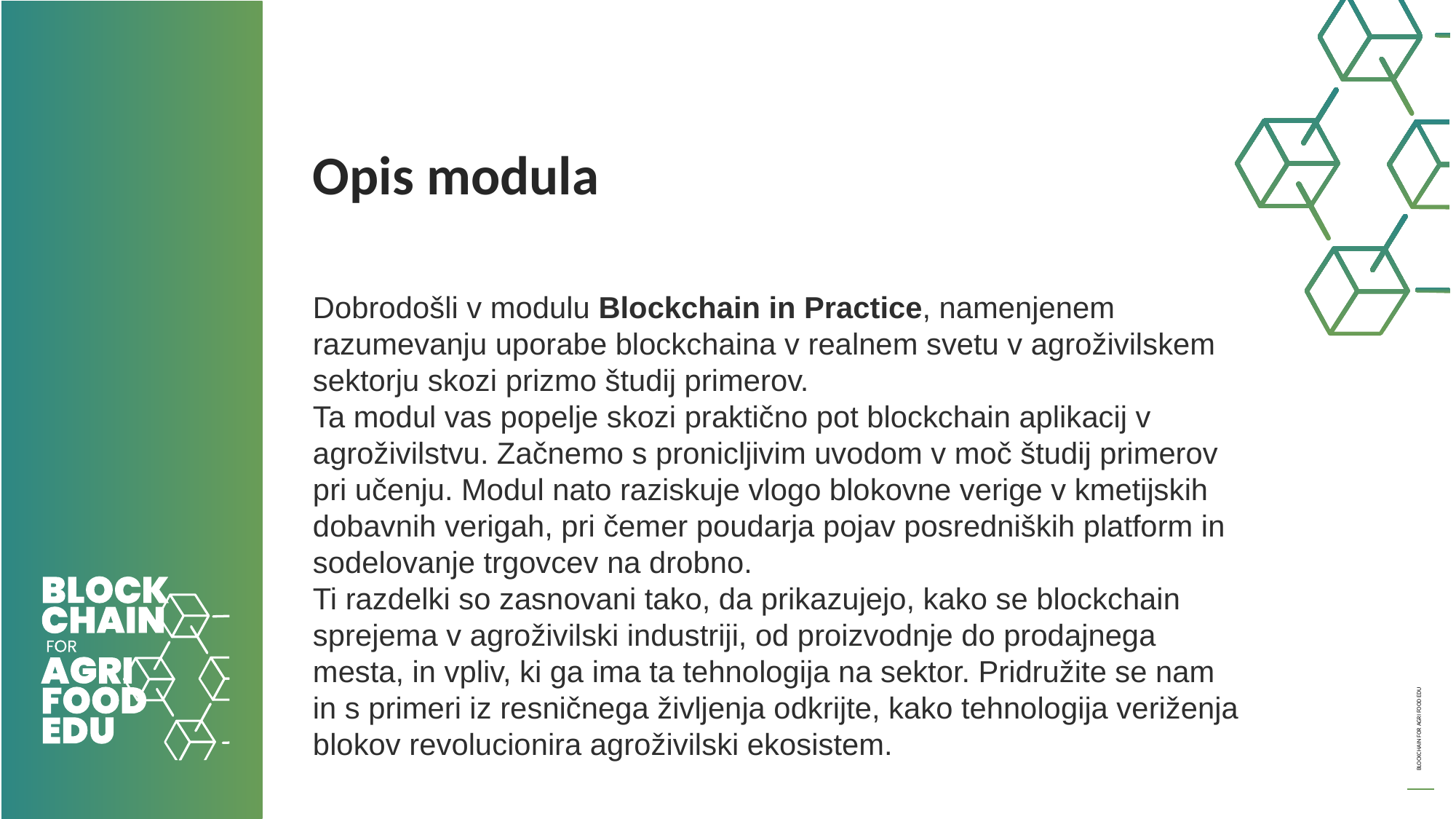

Opis modula
Dobrodošli v modulu Blockchain in Practice, namenjenem razumevanju uporabe blockchaina v realnem svetu v agroživilskem sektorju skozi prizmo študij primerov.
Ta modul vas popelje skozi praktično pot blockchain aplikacij v agroživilstvu. Začnemo s pronicljivim uvodom v moč študij primerov pri učenju. Modul nato raziskuje vlogo blokovne verige v kmetijskih dobavnih verigah, pri čemer poudarja pojav posredniških platform in sodelovanje trgovcev na drobno.
Ti razdelki so zasnovani tako, da prikazujejo, kako se blockchain sprejema v agroživilski industriji, od proizvodnje do prodajnega mesta, in vpliv, ki ga ima ta tehnologija na sektor. Pridružite se nam in s primeri iz resničnega življenja odkrijte, kako tehnologija veriženja blokov revolucionira agroživilski ekosistem.